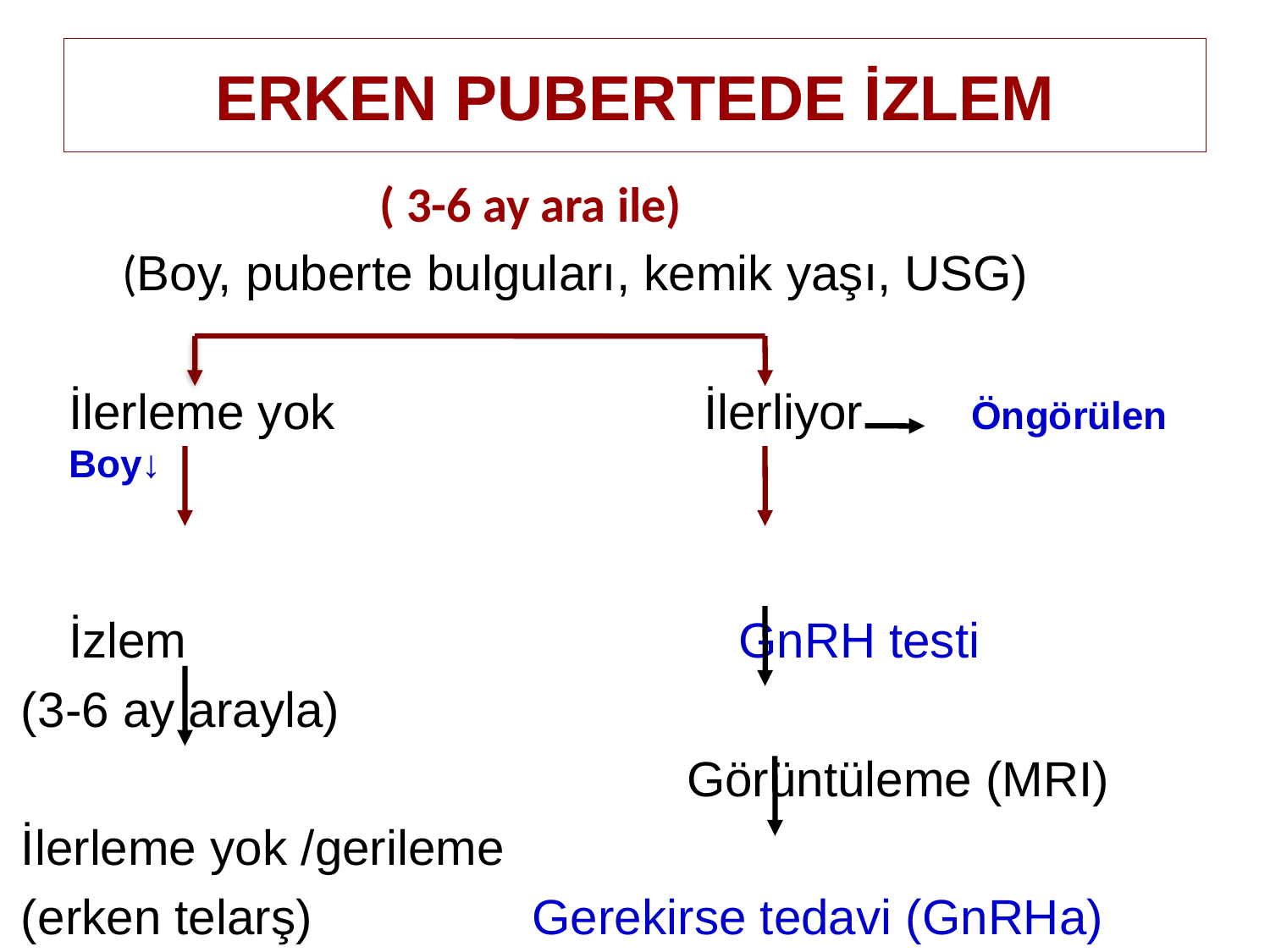

# ERKEN PUBERTEDE İZLEM
                                ( 3-6 ay ara ile)
         (Boy, puberte bulguları, kemik yaşı, USG)

	İlerleme yok			İlerliyor 	 Öngörülen Boy↓

										İzlem 		                     GnRH testi
(3-6 ay arayla)
					        Görüntüleme (MRI)
İlerleme yok /gerileme
(erken telarş)   	      Gerekirse tedavi (GnRHa)